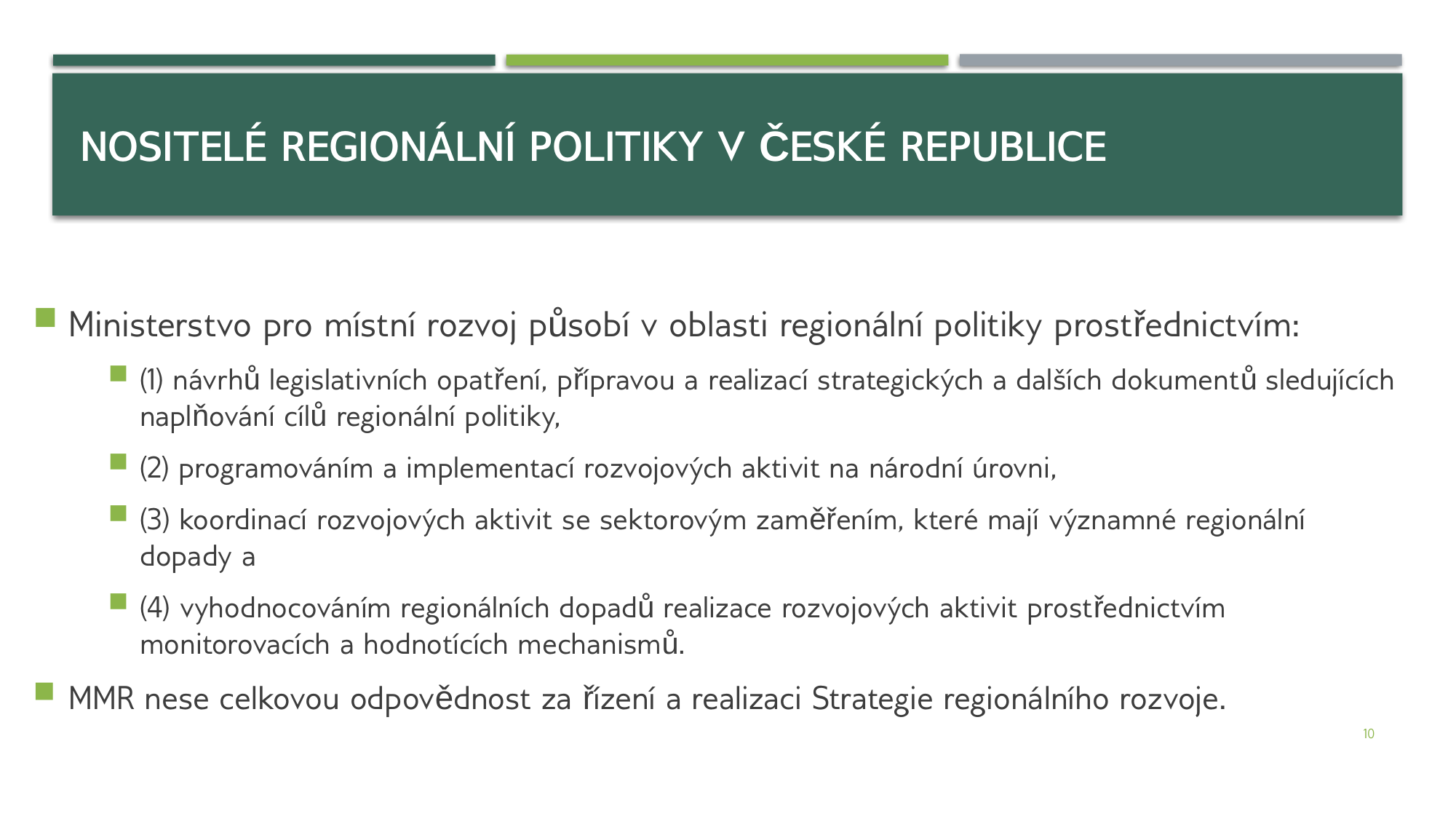

# Nositelé regionální politiky v České republice
Ministerstvo pro místní rozvoj působí v oblasti regionální politiky prostřednictvím:
(1) návrhů legislativních opatření, přípravou a realizací strategických a dalších dokumentů sledujících naplňování cílů regionální politiky,
(2) programováním a implementací rozvojových aktivit na národní úrovni,
(3) koordinací rozvojových aktivit se sektorovým zaměřením, které mají významné regionální dopady a
(4) vyhodnocováním regionálních dopadů realizace rozvojových aktivit prostřednictvím monitorovacích a hodnotících mechanismů.
MMR nese celkovou odpovědnost za řízení a realizaci Strategie regionálního rozvoje.
10